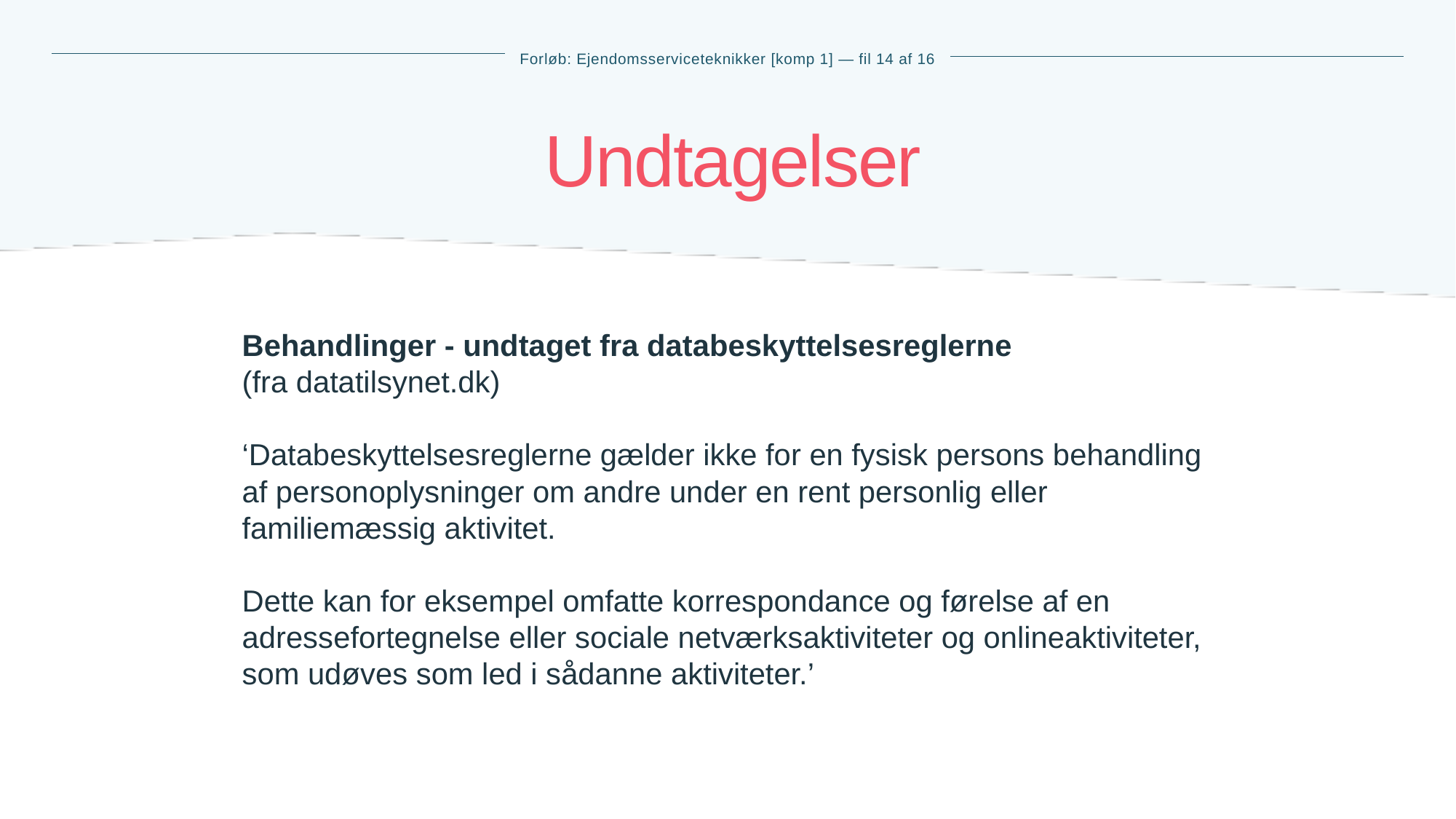

Undtagelser
Behandlinger - undtaget fra databeskyttelsesreglerne
(fra datatilsynet.dk)

‘Databeskyttelsesreglerne gælder ikke for en fysisk persons behandling af personoplysninger om andre under en rent personlig eller familiemæssig aktivitet.

Dette kan for eksempel omfatte korrespondance og førelse af en adressefortegnelse eller sociale netværksaktiviteter og onlineaktiviteter, som udøves som led i sådanne aktiviteter.’